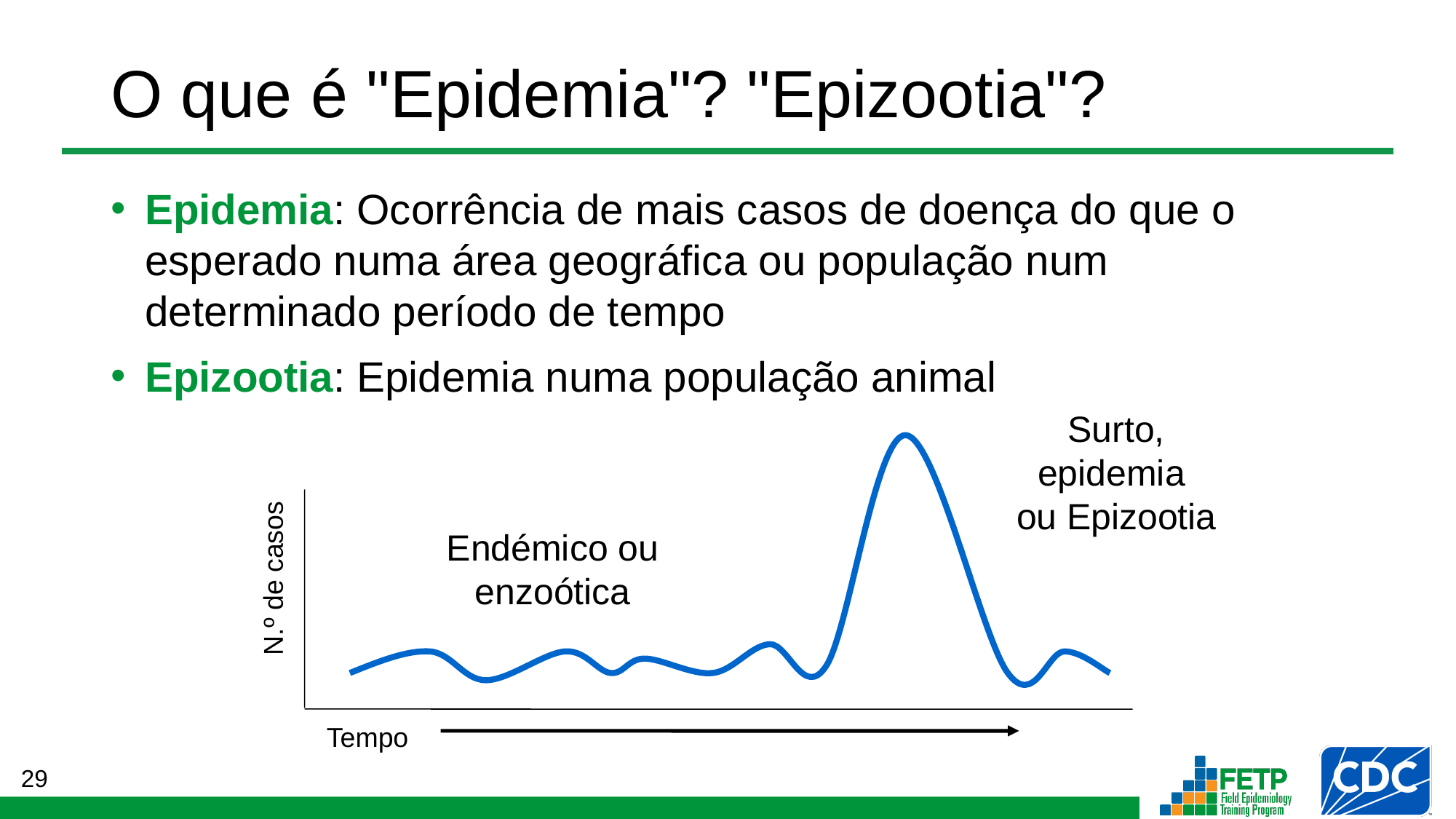

# O que é "Epidemia"? "Epizootia"?
Epidemia: Ocorrência de mais casos de doença do que o esperado numa área geográfica ou população num determinado período de tempo
Epizootia: Epidemia numa população animal
Surto, epidemia
ou Epizootia

N.º de casos

Tempo

Endémico ou enzoótica